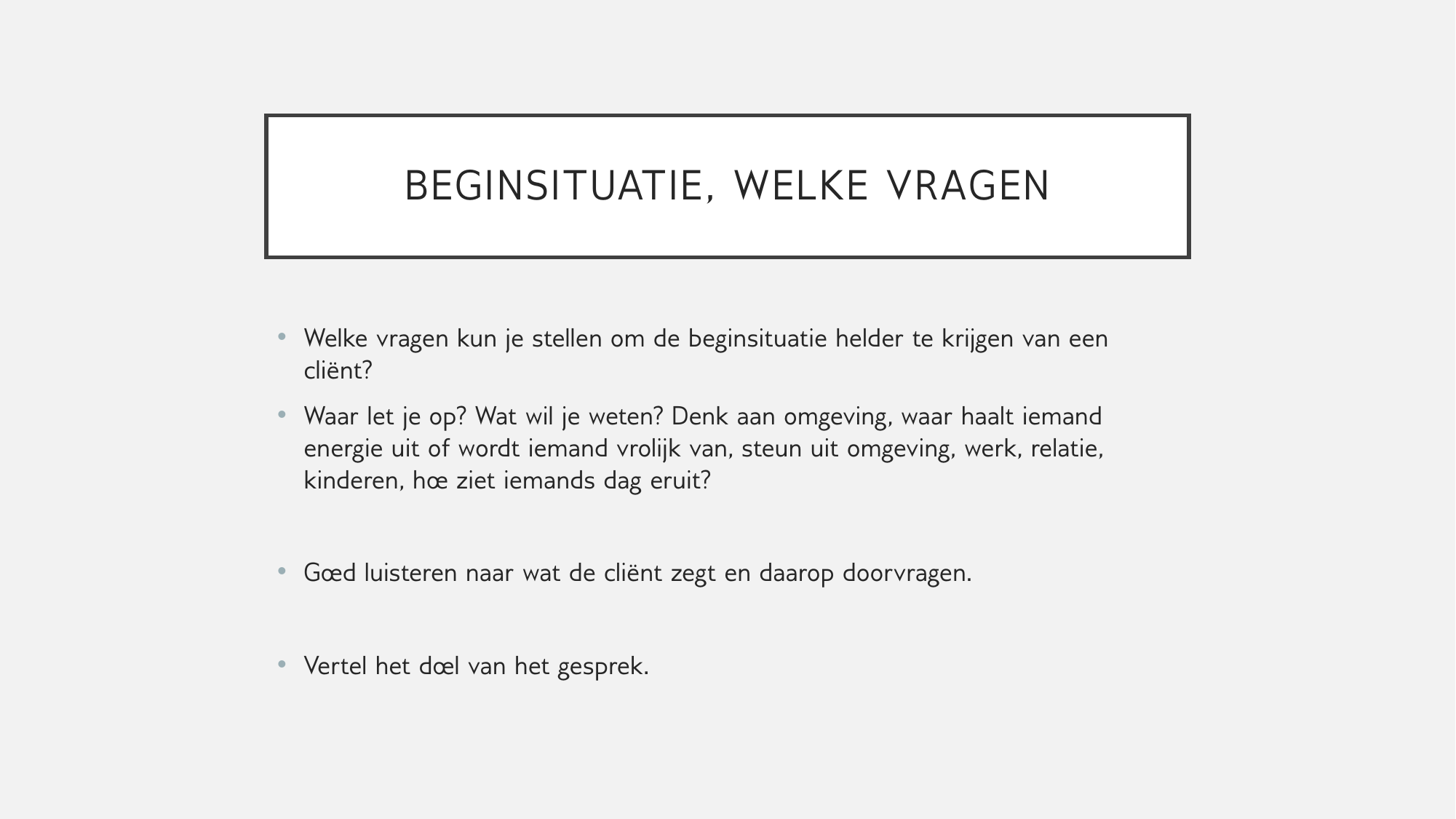

# Beginsituatie, welke vragen
Welke vragen kun je stellen om de beginsituatie helder te krijgen van een cliënt?
Waar let je op? Wat wil je weten? Denk aan omgeving, waar haalt iemand energie uit of wordt iemand vrolijk van, steun uit omgeving, werk, relatie, kinderen, hoe ziet iemands dag eruit?

Goed luisteren naar wat de cliënt zegt en daarop doorvragen.

Vertel het doel van het gesprek.